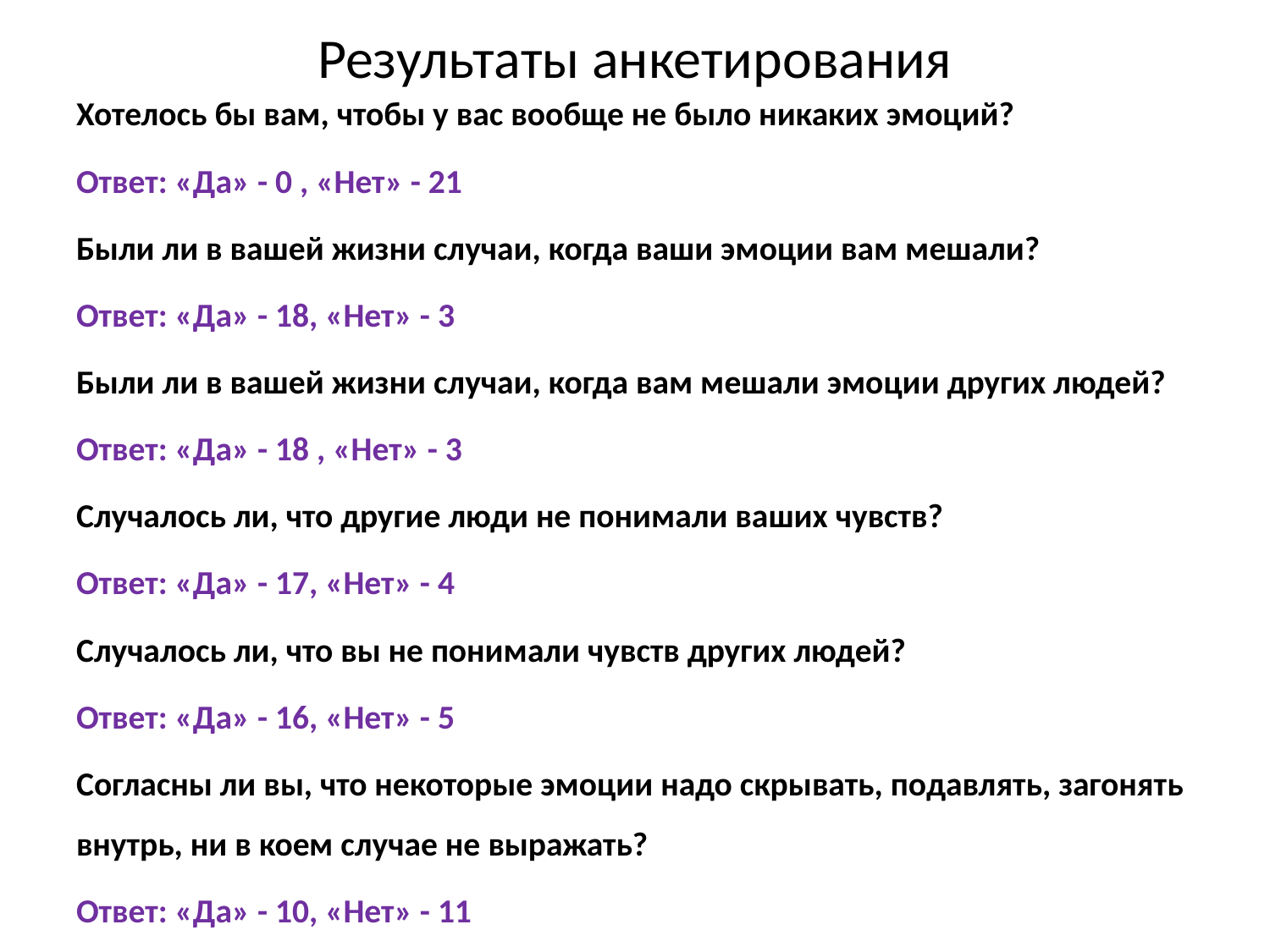

# Результаты анкетирования
Хотелось бы вам, чтобы у вас вообще не было никаких эмоций?
Ответ: «Да» - 0 , «Нет» - 21
Были ли в вашей жизни случаи, когда ваши эмоции вам мешали?
Ответ: «Да» - 18, «Нет» - 3
Были ли в вашей жизни случаи, когда вам мешали эмоции других людей?
Ответ: «Да» - 18 , «Нет» - 3
Случалось ли, что другие люди не понимали ваших чувств?
Ответ: «Да» - 17, «Нет» - 4
Случалось ли, что вы не понимали чувств других людей?
Ответ: «Да» - 16, «Нет» - 5
Согласны ли вы, что некоторые эмоции надо скрывать, подавлять, загонять внутрь, ни в коем случае не выражать?
Ответ: «Да» - 10, «Нет» - 11